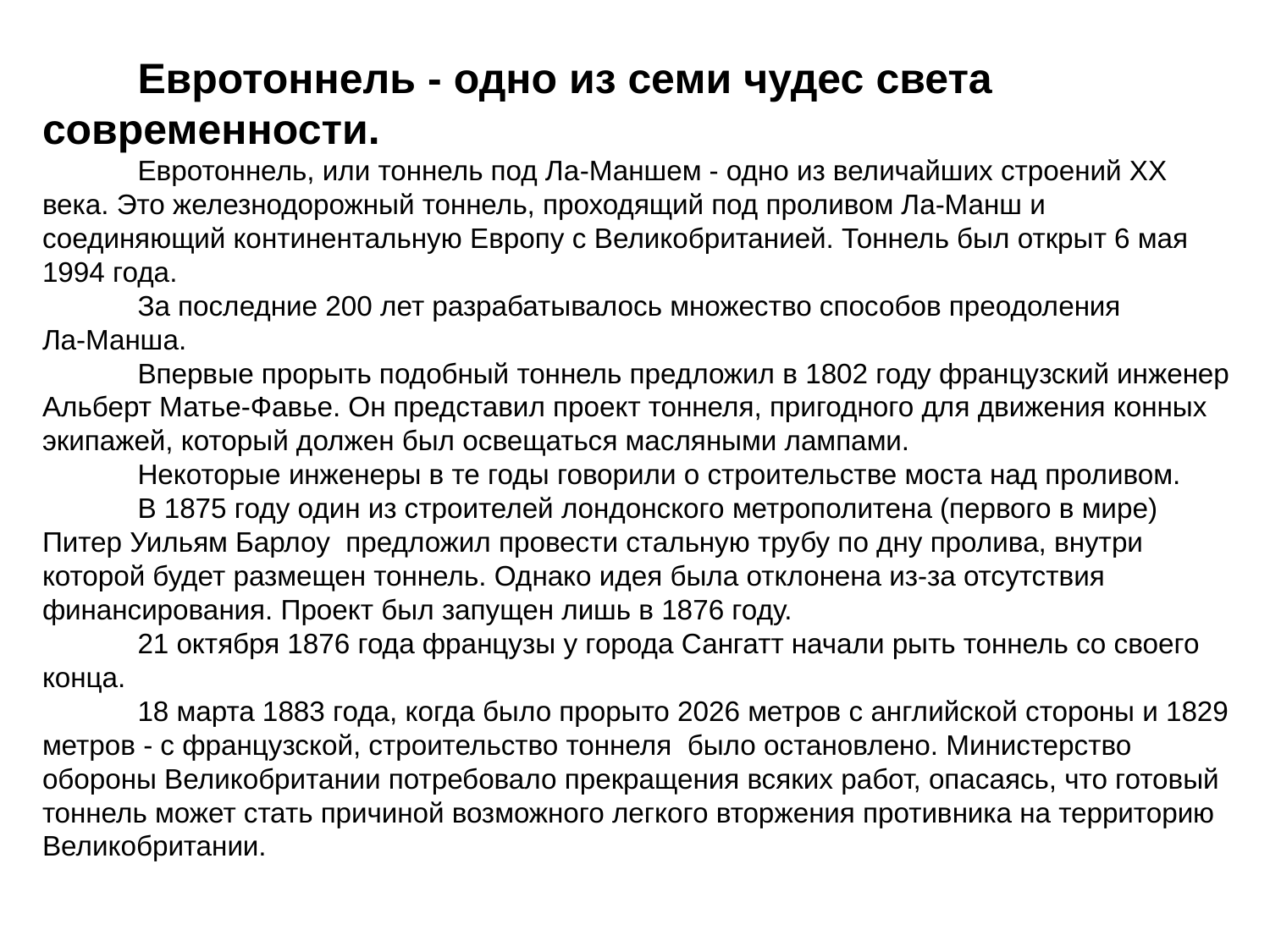

Евротоннель - одно из семи чудес света современности.
Евротоннель, или тоннель под Ла‑Маншем ‑ одно из величайших строений XX века. Это железнодорожный тоннель, проходящий под проливом Ла‑Манш и соединяющий континентальную Европу с Великобританией. Тоннель был открыт 6 мая 1994 года.
За последние 200 лет разрабатывалось множество способов преодоления Ла‑Манша.
Впервые прорыть подобный тоннель предложил в 1802 году французский инженер Альберт Матье‑Фавье. Он представил проект тоннеля, пригодного для движения конных экипажей, который должен был освещаться масляными лампами.
Некоторые инженеры в те годы говорили о строительстве моста над проливом.
В 1875 году один из строителей лондонского метрополитена (первого в мире) Питер Уильям Барлоу  предложил провести стальную трубу по дну пролива, внутри которой будет размещен тоннель. Однако идея была отклонена из‑за отсутствия финансирования. Проект был запущен лишь в 1876 году.
21 октября 1876 года французы у города Сангатт начали рыть тоннель со своего конца.
18 марта 1883 года, когда было прорыто 2026 метров с английской стороны и 1829 метров ‑ с французской, строительство тоннеля  было остановлено. Министерство обороны Великобритании потребовало прекращения всяких работ, опасаясь, что готовый тоннель может стать причиной возможного легкого вторжения противника на территорию Великобритании.